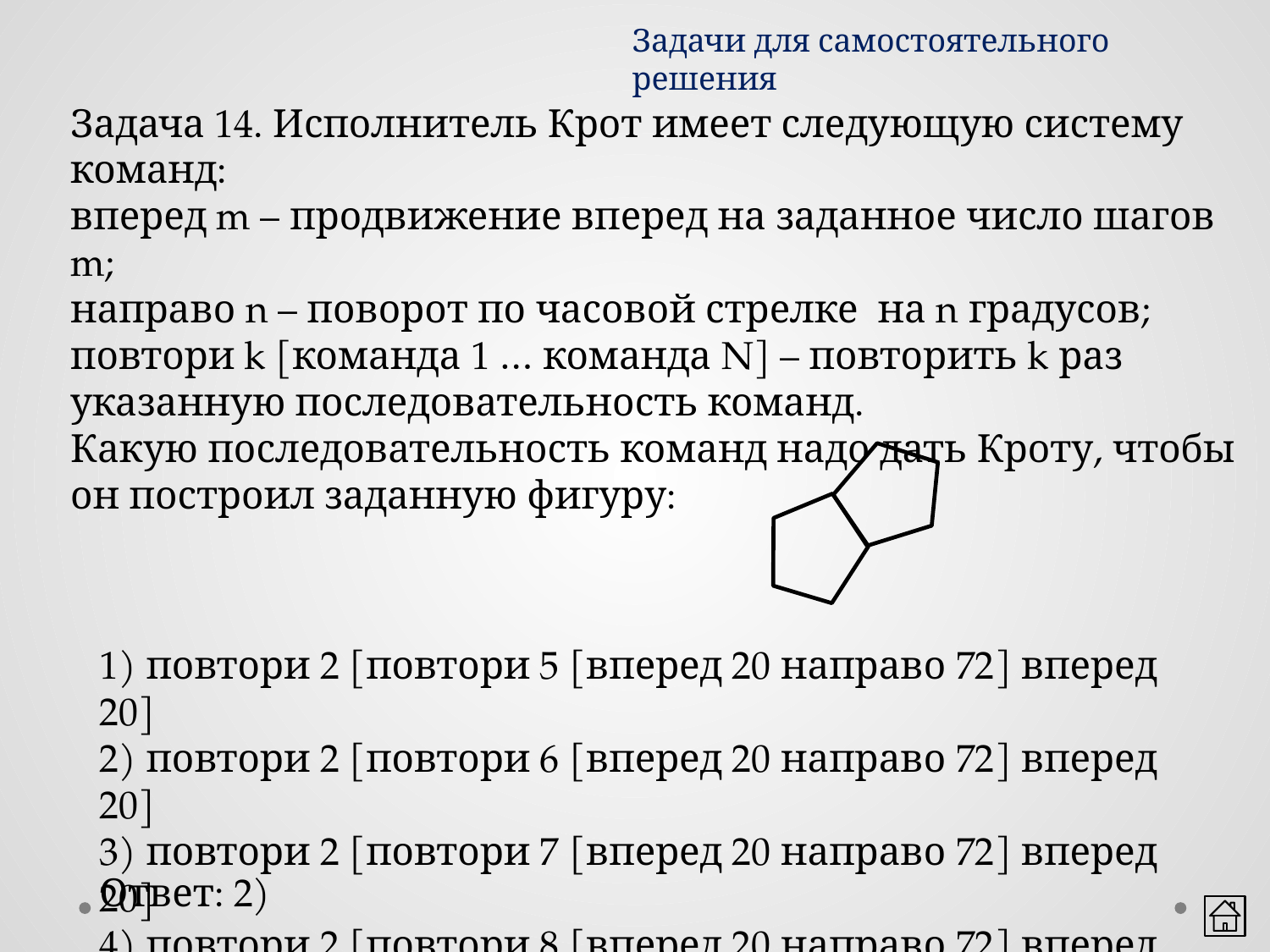

Задачи для самостоятельного решения
Задача 14. Исполнитель Крот имеет следующую систему команд:
вперед m – продвижение вперед на заданное число шагов m;
направо n – поворот по часовой стрелке  на n градусов;
повтори k [команда 1 … команда N] – повторить k раз указанную последовательность команд.
Какую последовательность команд надо дать Кроту, чтобы он построил заданную фигуру:

1) повтори 2 [повтори 5 [вперед 20 направо 72] вперед 20]
2) повтори 2 [повтори 6 [вперед 20 направо 72] вперед 20]
3) повтори 2 [повтори 7 [вперед 20 направо 72] вперед 20]
4) повтори 2 [повтори 8 [вперед 20 направо 72] вперед 20]
Ответ: 2)